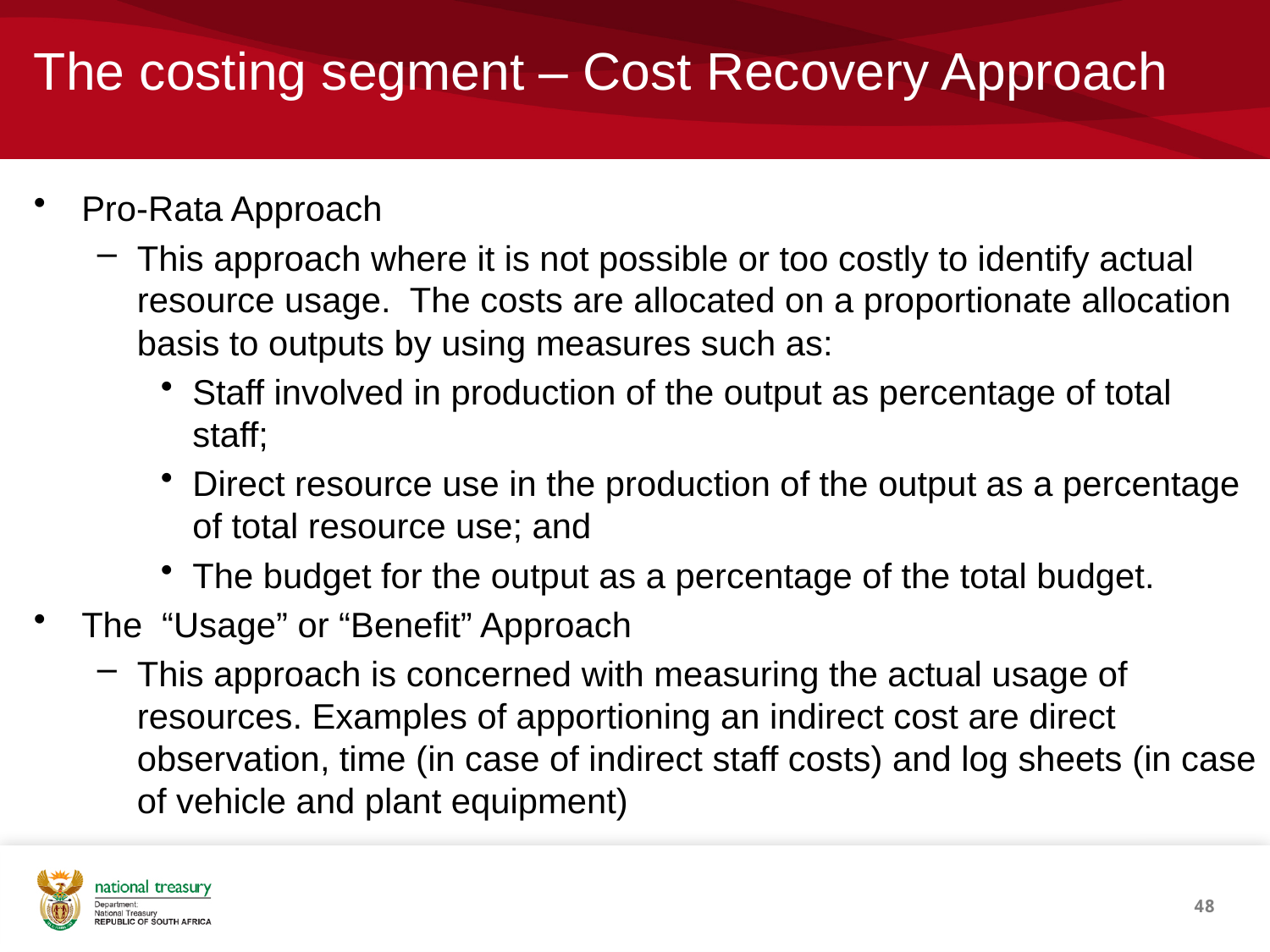

# The costing segment – Cost Recovery Approach
Pro-Rata Approach
This approach where it is not possible or too costly to identify actual resource usage.  The costs are allocated on a proportionate allocation basis to outputs by using measures such as:
Staff involved in production of the output as percentage of total staff;
Direct resource use in the production of the output as a percentage of total resource use; and
The budget for the output as a percentage of the total budget.
The  “Usage” or “Benefit” Approach
This approach is concerned with measuring the actual usage of resources. Examples of apportioning an indirect cost are direct observation, time (in case of indirect staff costs) and log sheets (in case of vehicle and plant equipment)
48